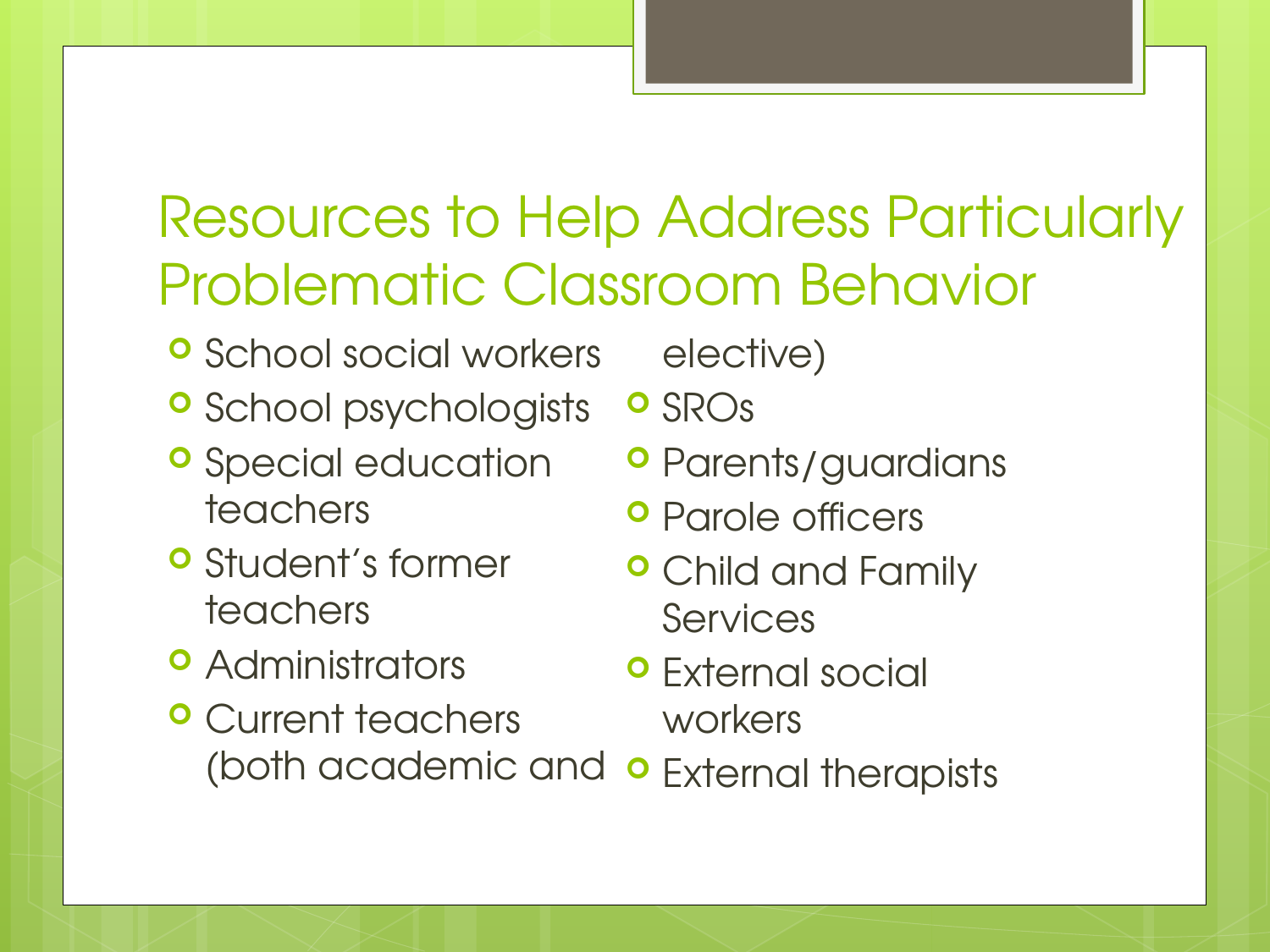

# Resources to Help Address Particularly Problematic Classroom Behavior
School social workers
School psychologists
Special education teachers
Student’s former teachers
Administrators
Current teachers (both academic and elective)
SROs
Parents/guardians
Parole officers
Child and Family Services
External social workers
External therapists